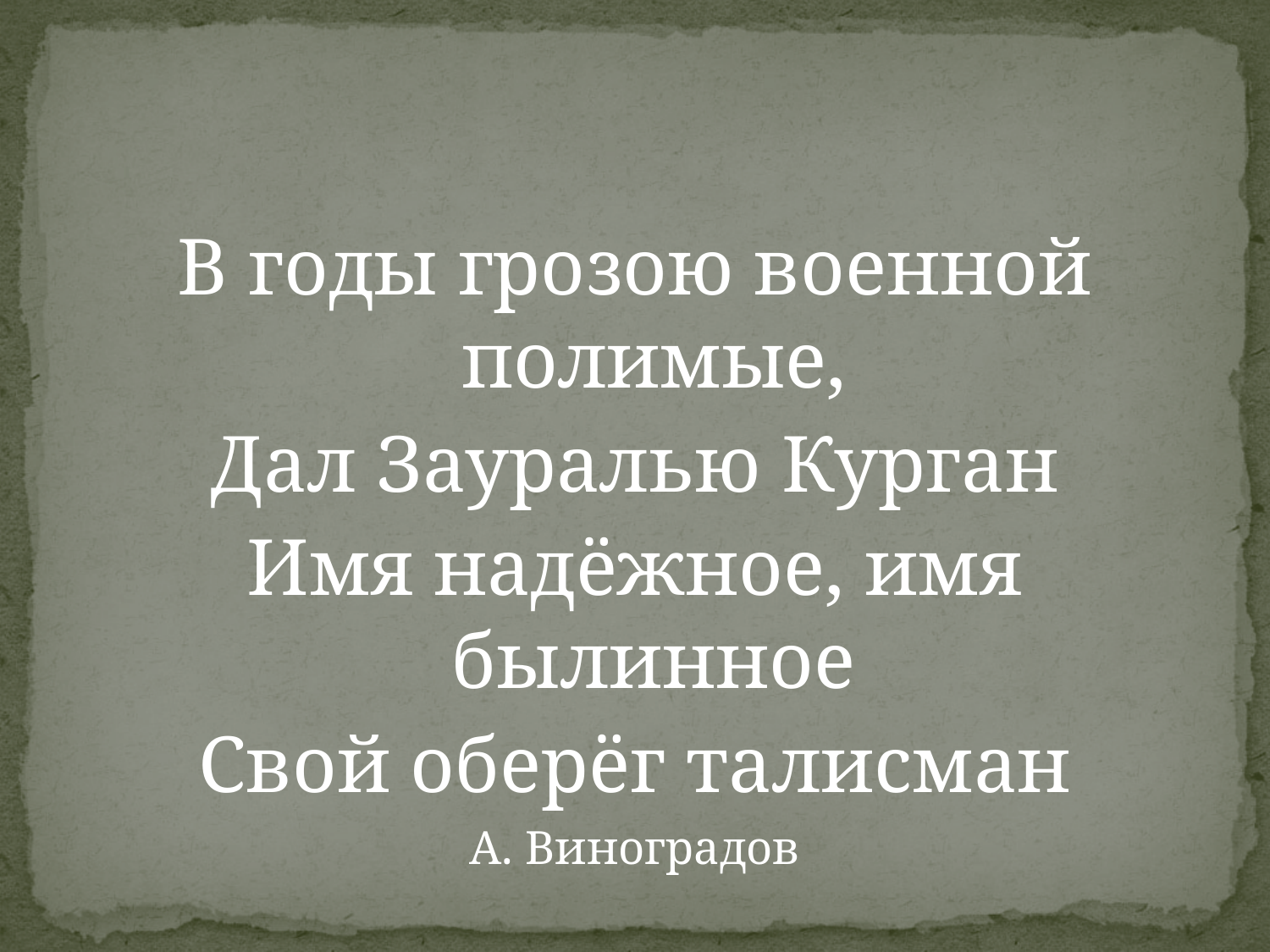

#
В годы грозою военной полимые,
Дал Зауралью Курган
Имя надёжное, имя былинное
Свой оберёг талисман
А. Виноградов